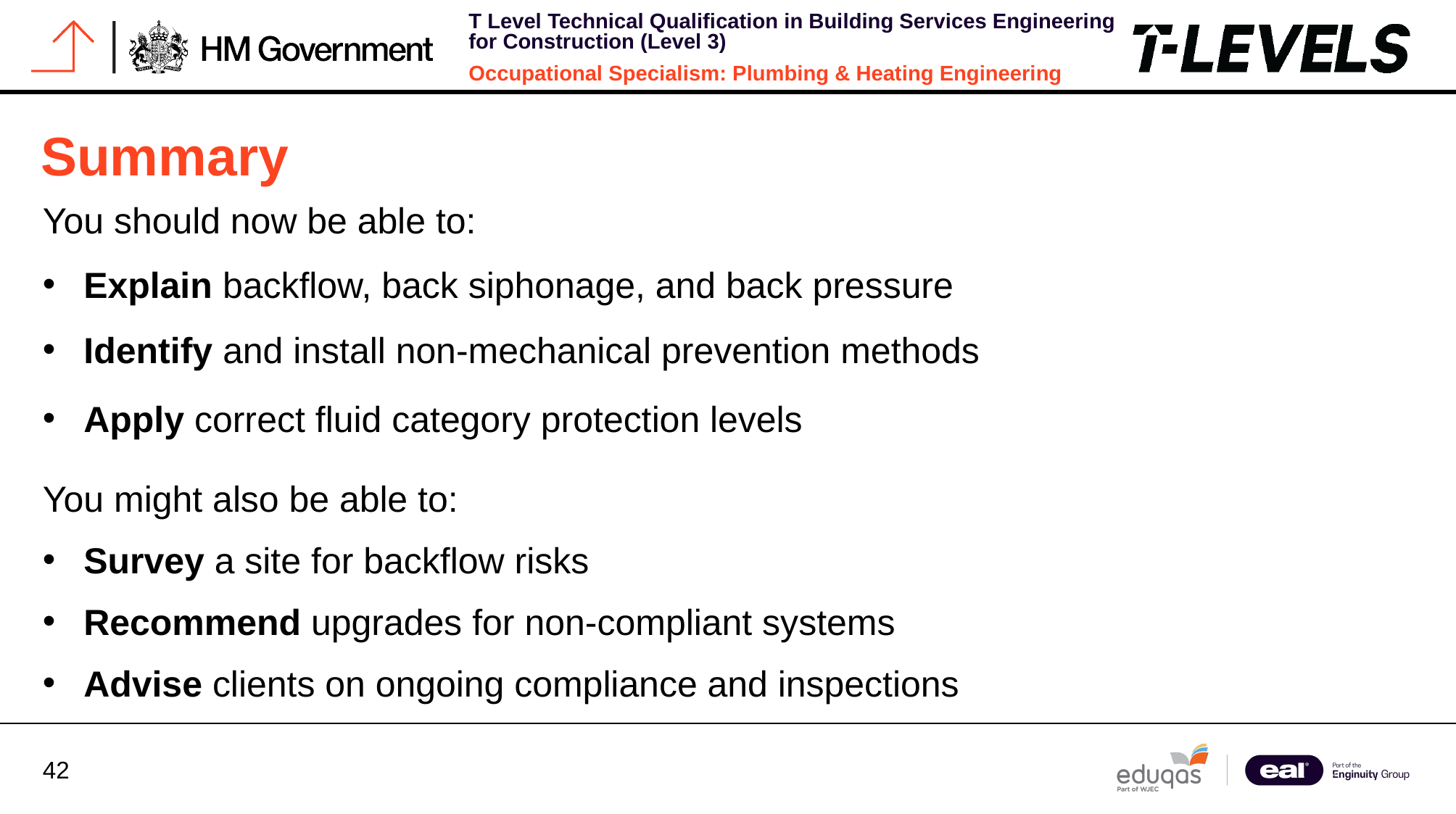

# Summary
You should now be able to:
Explain backflow, back siphonage, and back pressure
Identify and install non-mechanical prevention methods
Apply correct fluid category protection levels
You might also be able to:
Survey a site for backflow risks
Recommend upgrades for non-compliant systems
Advise clients on ongoing compliance and inspections